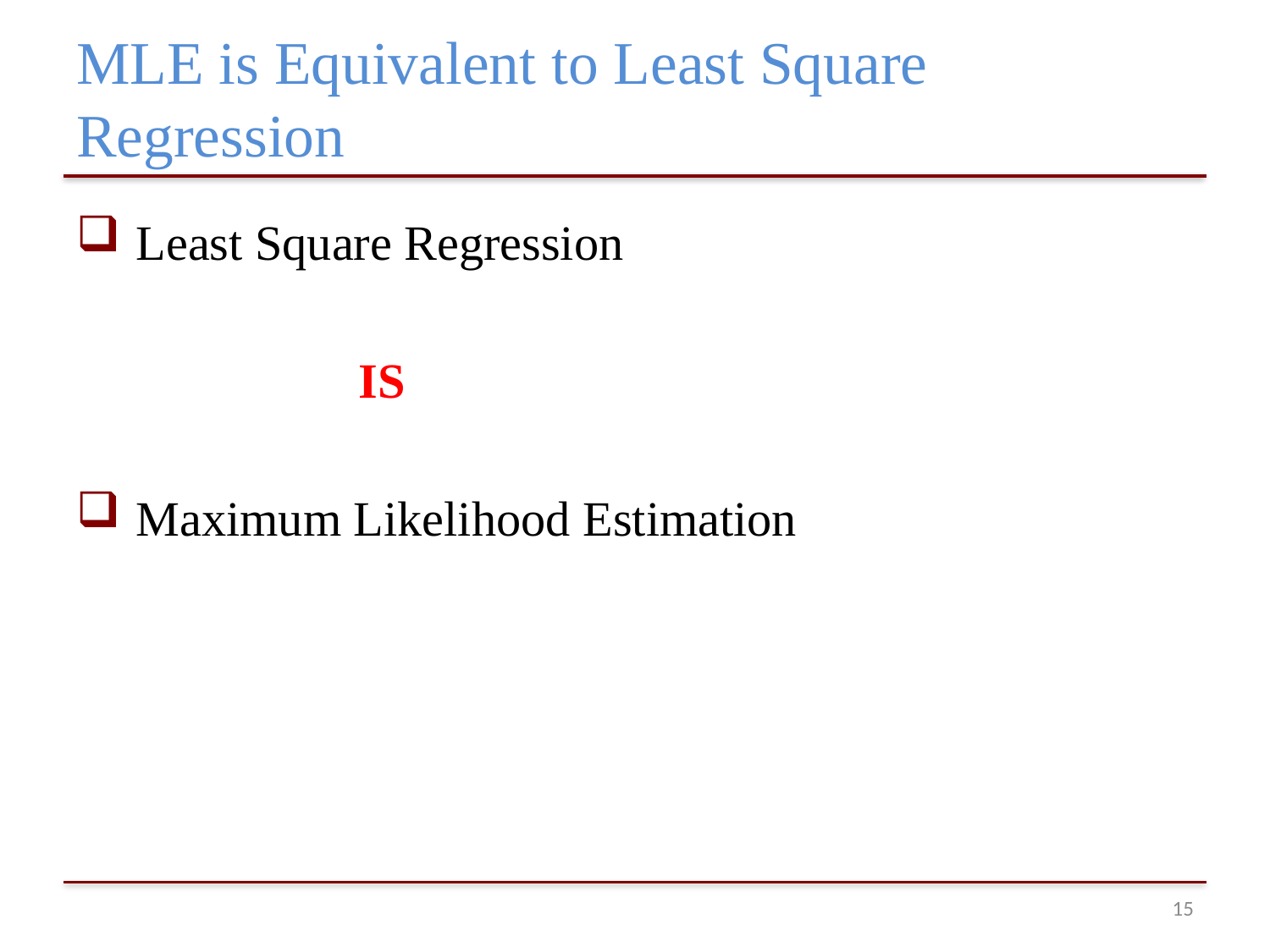

# MLE is Equivalent to Least Square Regression
 Least Square Regression

                       IS

 Maximum Likelihood Estimation
15